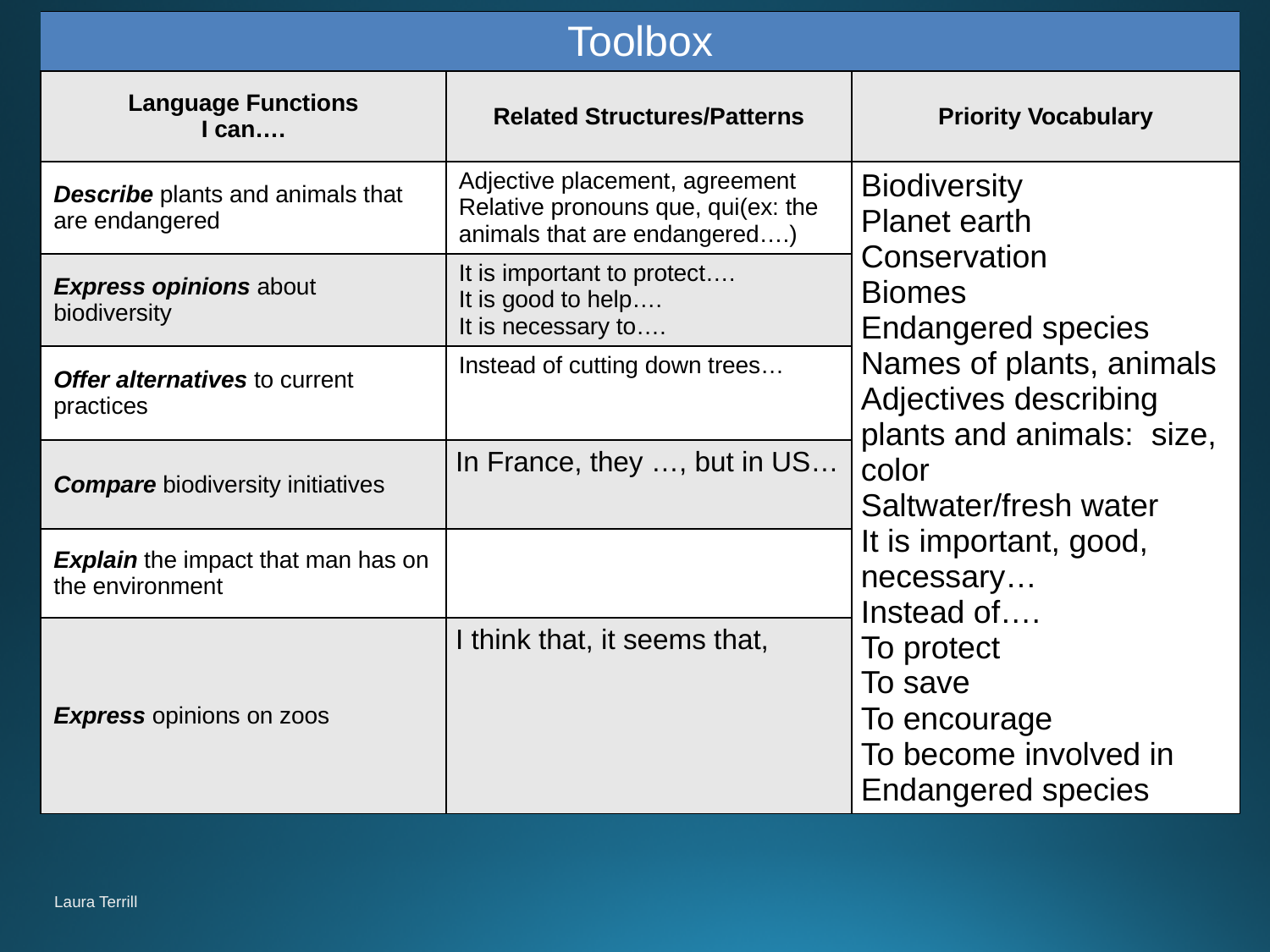

| Toolbox |  |  |
| --- | --- | --- |
| Language Functions I can…. | Related Structures/Patterns | Priority Vocabulary |
| Describe plants and animals that are endangered | Adjective placement, agreement Relative pronouns que, qui(ex: the animals that are endangered….) | Biodiversity Planet earth Conservation Biomes Endangered species Names of plants, animals Adjectives describing plants and animals: size, color Saltwater/fresh water It is important, good, necessary… Instead of…. To protect To save To encourage To become involved in Endangered species |
| Express opinions about biodiversity | It is important to protect…. It is good to help…. It is necessary to…. |  |
| Offer alternatives to current practices | Instead of cutting down trees… |  |
| Compare biodiversity initiatives | In France, they …, but in US… |  |
| Explain the impact that man has on the environment |  |  |
| Express opinions on zoos | I think that, it seems that, |  |
Laura Terrill